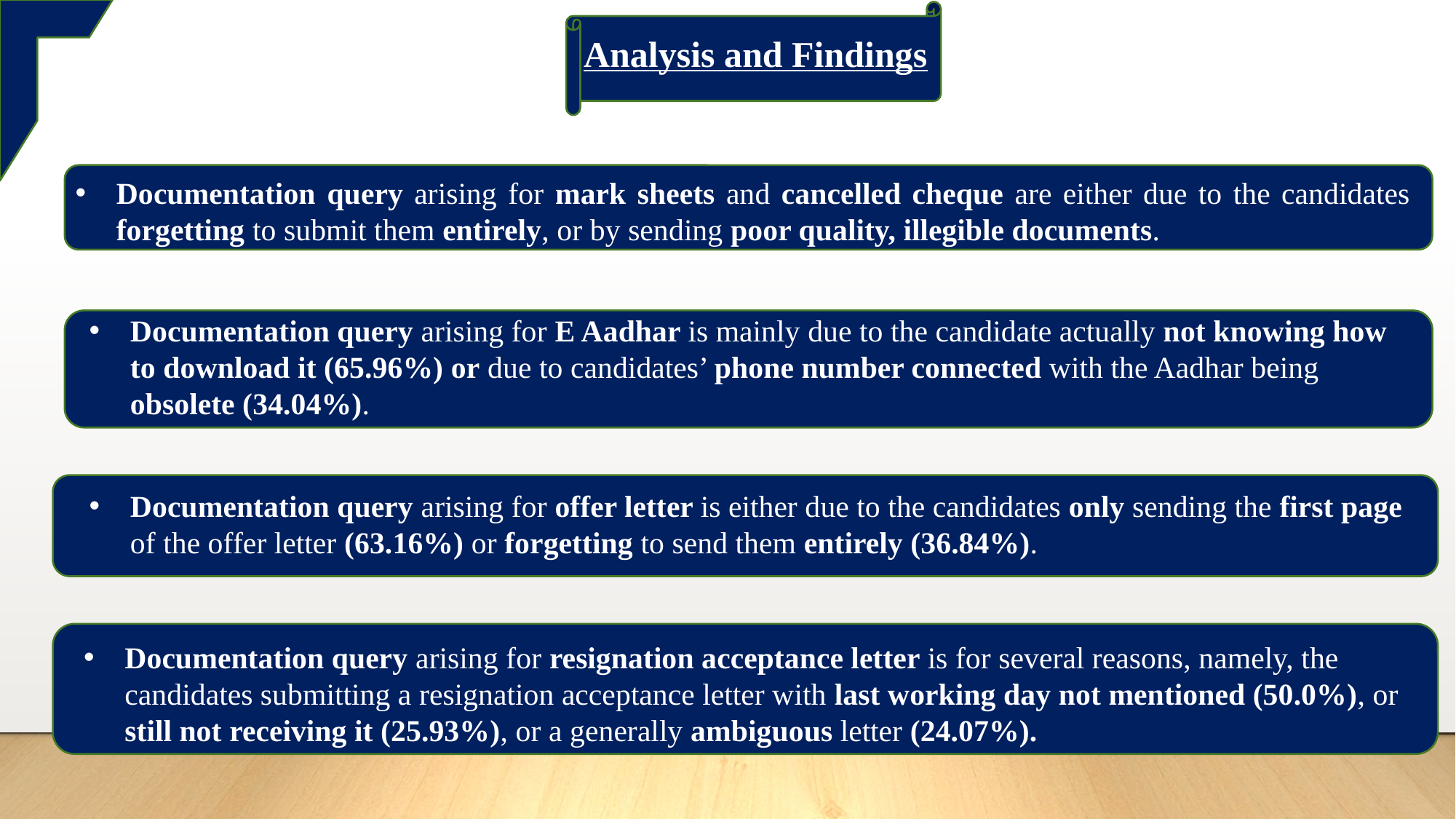

Analysis and Findings

Documentation query arising for mark sheets and cancelled cheque are either due to the candidates forgetting to submit them entirely, or by sending poor quality, illegible documents.
Documentation query arising for E Aadhar is mainly due to the candidate actually not knowing how to download it (65.96%) or due to candidates’ phone number connected with the Aadhar being obsolete (34.04%).

Documentation query arising for offer letter is either due to the candidates only sending the first page of the offer letter (63.16%) or forgetting to send them entirely (36.84%).

Documentation query arising for resignation acceptance letter is for several reasons, namely, the candidates submitting a resignation acceptance letter with last working day not mentioned (50.0%), or still not receiving it (25.93%), or a generally ambiguous letter (24.07%).